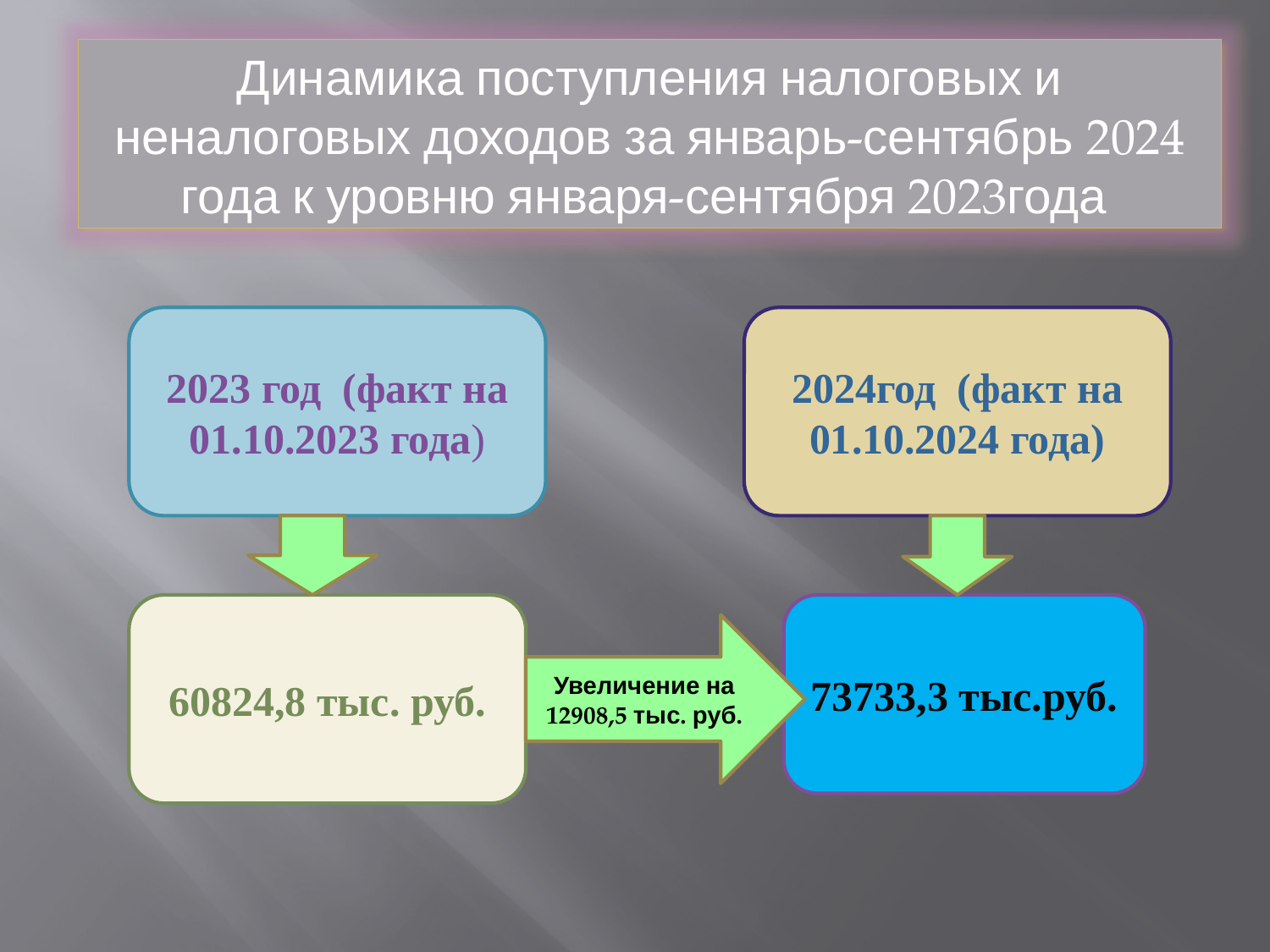

Динамика поступления налоговых и неналоговых доходов за январь-сентябрь 2024 года к уровню января-сентября 2023года
2023 год  (факт на 01.10.2023 года)
2024год  (факт на 01.10.2024 года)

60824,8 тыс. руб.
73733,3 тыс.руб.
Увеличение на 12908,5 тыс. руб.